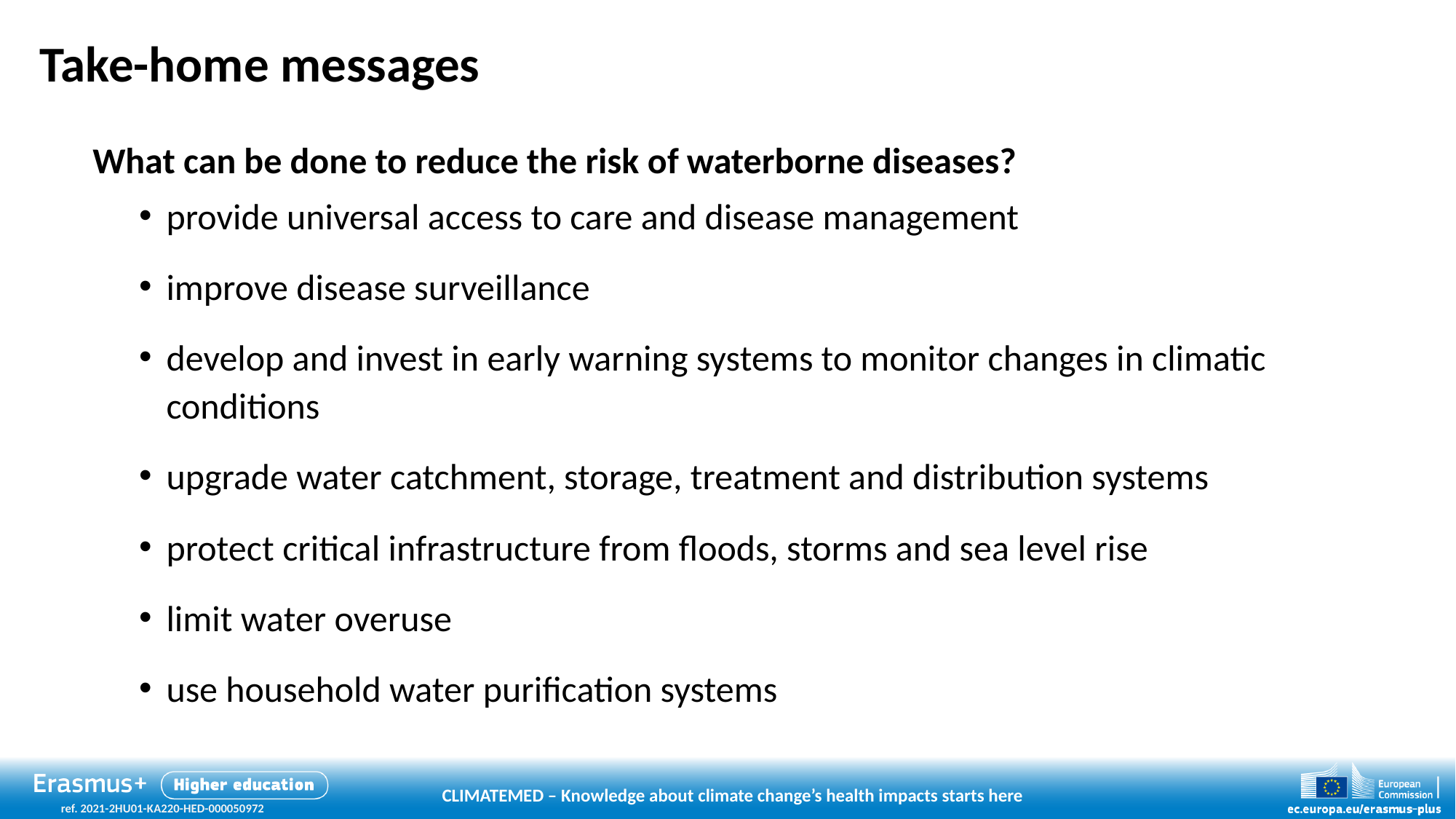

# Take-home messages
 What can be done to reduce the risk of waterborne diseases?
provide universal access to care and disease management
improve disease surveillance
develop and invest in early warning systems to monitor changes in climatic conditions
upgrade water catchment, storage, treatment and distribution systems
protect critical infrastructure from floods, storms and sea level rise
limit water overuse
use household water purification systems